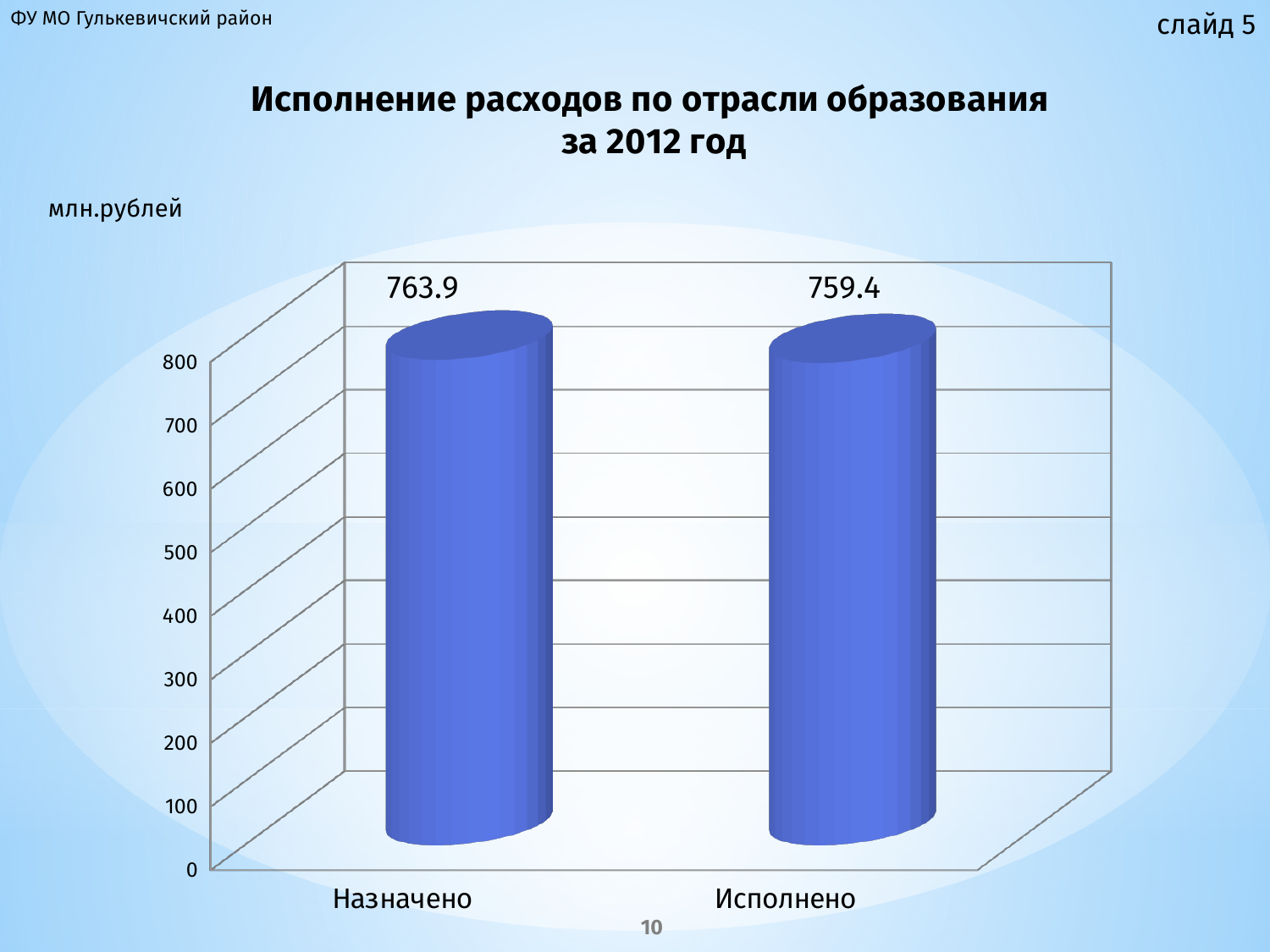

слайд 5
ФУ МО Гулькевичский район

[unsupported chart]

млн.рублей
10